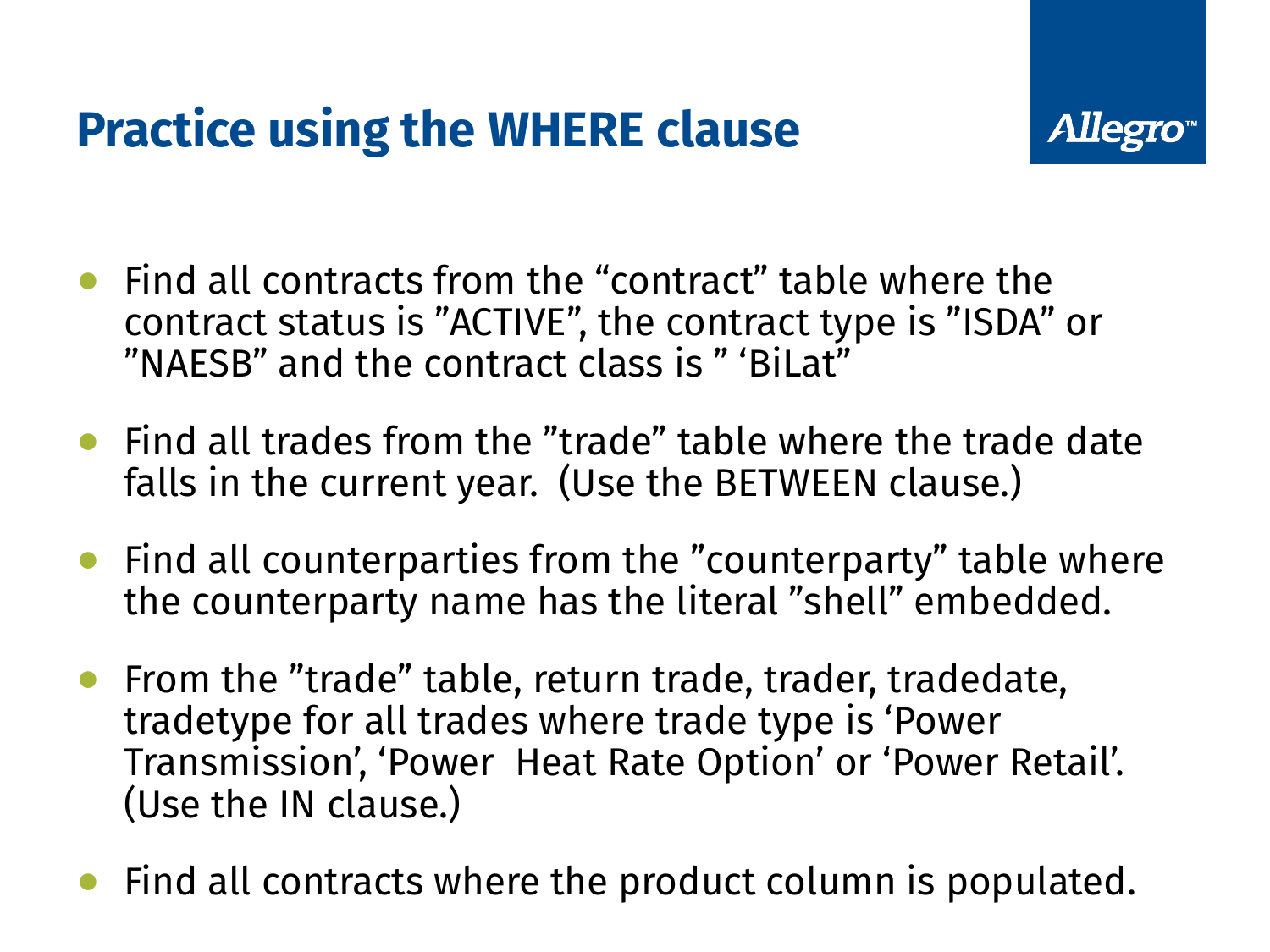

# Practice using the WHERE clause

Find all contracts from the “contract” table where the contract status is ”ACTIVE”, the contract type is ”ISDA” or ”NAESB” and the contract class is ” ‘BiLat”
Find all trades from the ”trade” table where the trade date falls in the current year.  (Use the BETWEEN clause.)
Find all counterparties from the ”counterparty” table where the counterparty name has the literal ”shell” embedded.
From the ”trade” table, return trade, trader, tradedate, tradetype for all trades where trade type is ‘Power Transmission’, ‘Power  Heat Rate Option’ or ‘Power Retail’.  (Use the IN clause.)
Find all contracts where the product column is populated.